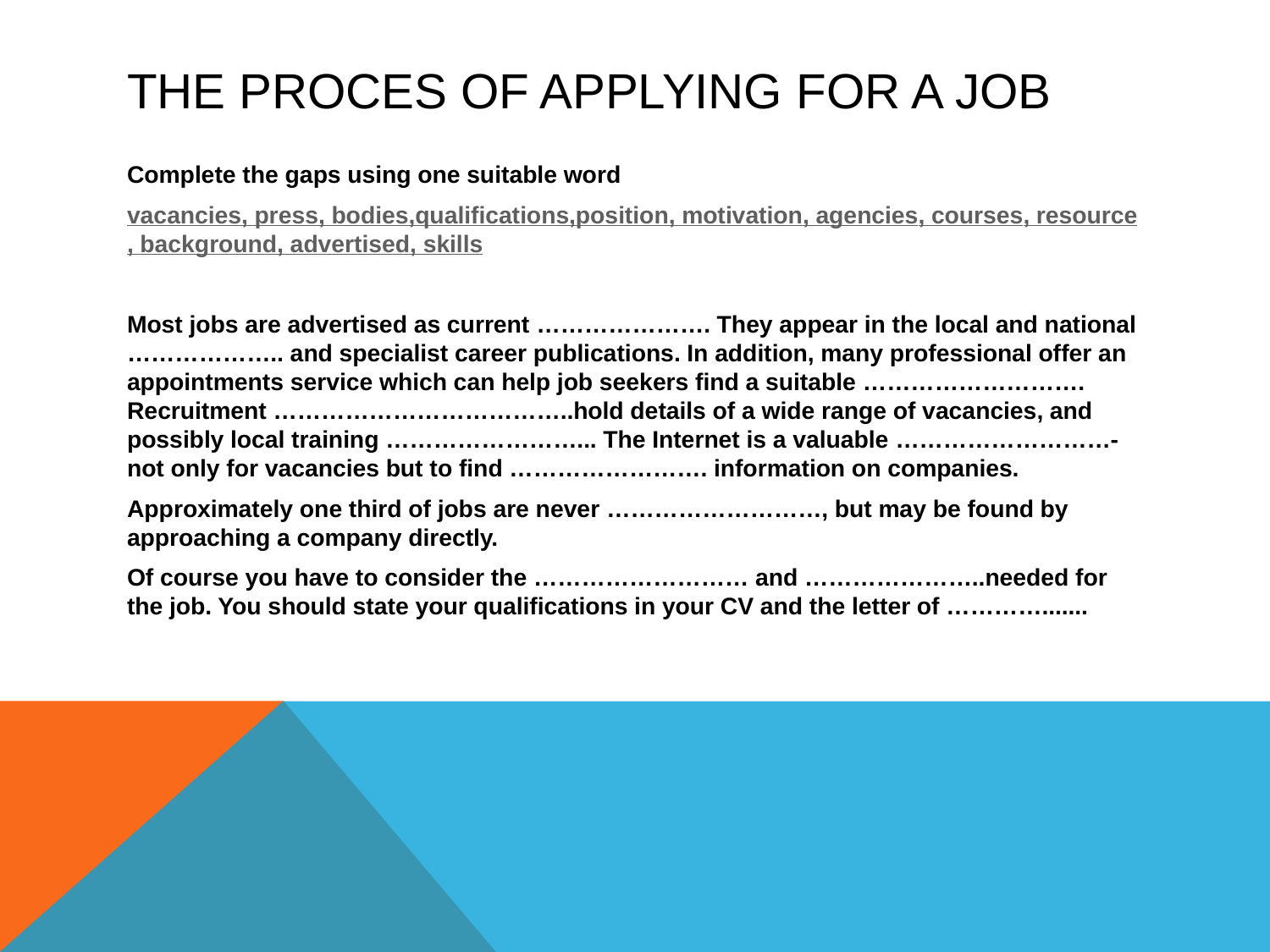

# The proces of applying for a job
Complete the gaps using one suitable word
vacancies, press, bodies,qualifications,position, motivation, agencies, courses, resource, background, advertised, skills

Most jobs are advertised as current …………………. They appear in the local and national ……………….. and specialist career publications. In addition, many professional offer an appointments service which can help job seekers find a suitable ………………………. Recruitment ………………………………..hold details of a wide range of vacancies, and possibly local training ……………………... The Internet is a valuable ………………………- not only for vacancies but to find ……………………. information on companies.
Approximately one third of jobs are never ………………………, but may be found by approaching a company directly.
Of course you have to consider the ……………………… and …………………..needed for the job. You should state your qualifications in your CV and the letter of ………….......